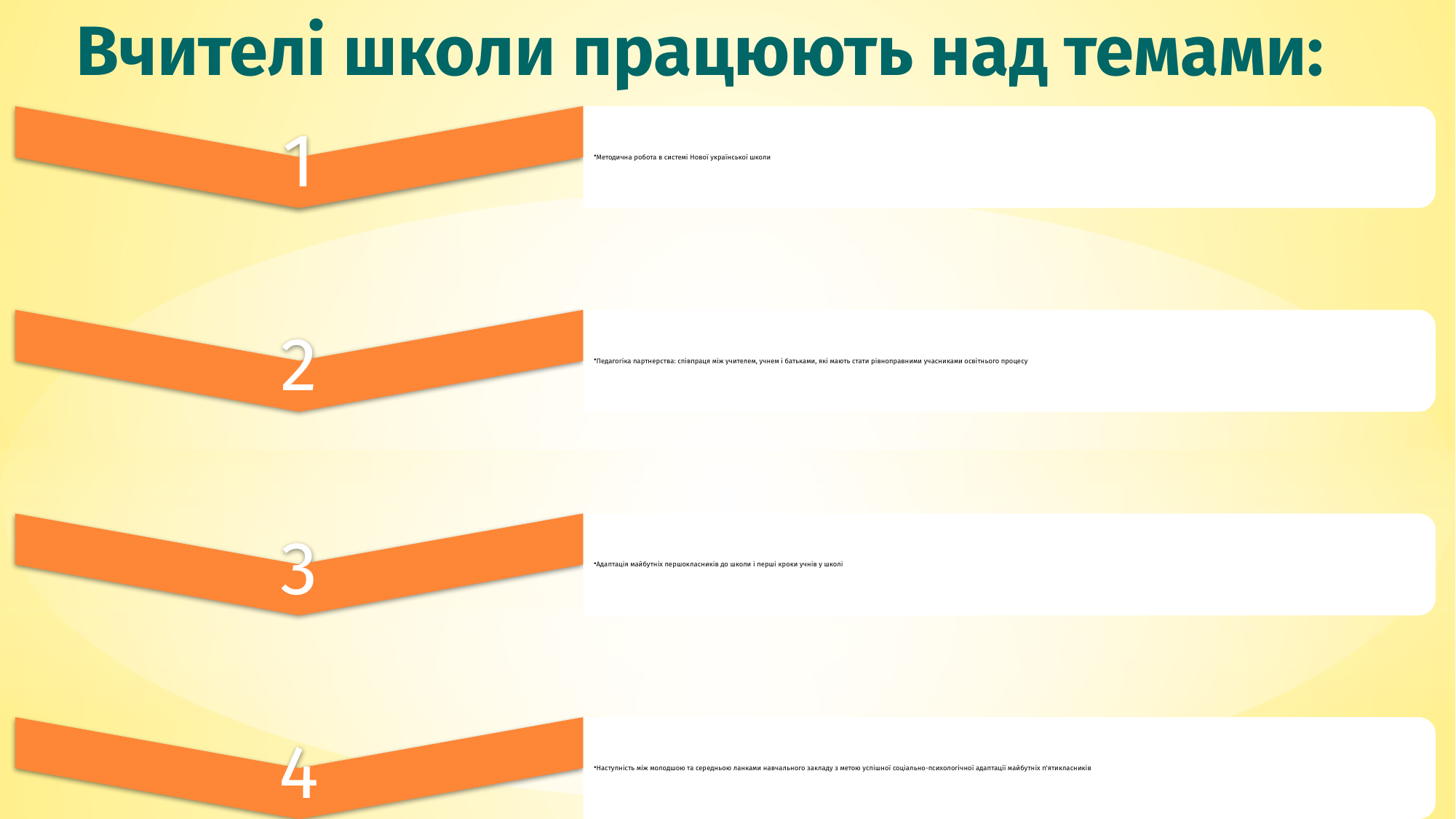

# Вчителі школи працюють над темами:
1
Методична робота в системі Нової української школи
2
Педагогіка партнерства: співпраця між учителем, учнем і батьками, які мають стати рівноправними учасниками освітнього процесу
3
Адаптація майбутніх першокласників до школи і перші кроки учнів у школі
4
Наступність між молодшою та середньою ланками навчального закладу з метою успішної соціально-психологічної адаптації майбутніх п'ятикласників